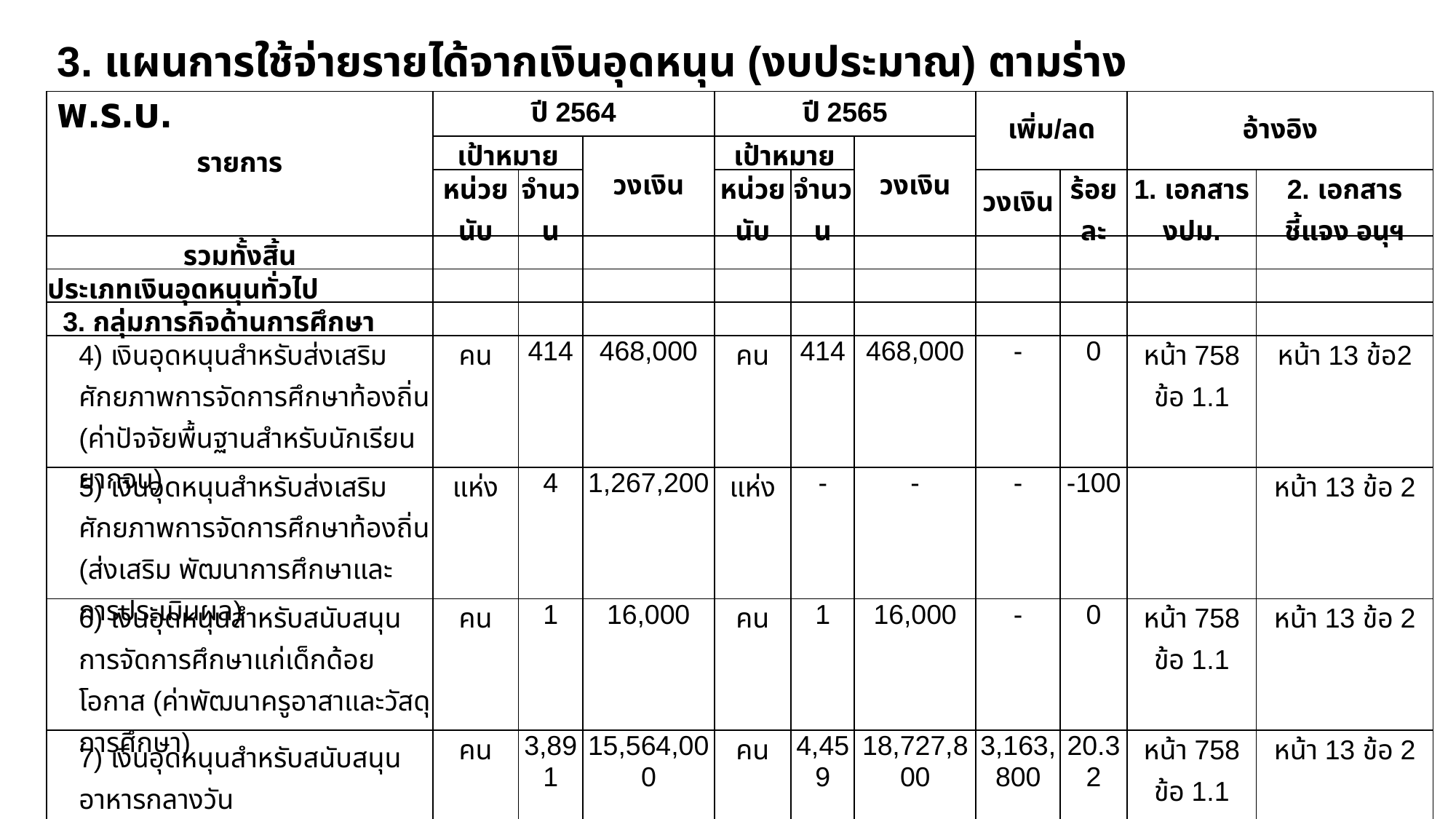

3. แผนการใช้จ่ายรายได้จากเงินอุดหนุน (งบประมาณ) ตามร่าง พ.ร.บ.
| รายการ | ปี 2564 |  |  | ปี 2565 |  |  | เพิ่ม/ลด |  | อ้างอิง |  |
| --- | --- | --- | --- | --- | --- | --- | --- | --- | --- | --- |
|  | เป้าหมาย |  | วงเงิน | เป้าหมาย |  | วงเงิน |  |  |  |  |
|  | หน่วยนับ | จำนวน |  | หน่วยนับ | จำนวน |  | วงเงิน | ร้อยละ | 1. เอกสาร งปม. | 2. เอกสารชี้แจง อนุฯ |
| รวมทั้งสิ้น |  |  |  |  |  |  |  |  |  |  |
| ประเภทเงินอุดหนุนทั่วไป |  |  |  |  |  |  |  |  |  |  |
| 3. กลุ่มภารกิจด้านการศึกษา |  |  |  |  |  |  |  |  |  |  |
| 4) เงินอุดหนุนสำหรับส่งเสริมศักยภาพการจัดการศึกษาท้องถิ่น (ค่าปัจจัยพื้นฐานสำหรับนักเรียนยากจน) | คน | 414 | 468,000 | คน | 414 | 468,000 | - | 0 | หน้า 758 ข้อ 1.1 | หน้า 13 ข้อ2 |
| 5) เงินอุดหนุนสำหรับส่งเสริมศักยภาพการจัดการศึกษาท้องถิ่น (ส่งเสริม พัฒนาการศึกษาและการประเมินผล) | แห่ง | 4 | 1,267,200 | แห่ง | - | - | - | -100 |  | หน้า 13 ข้อ 2 |
| 6) เงินอุดหนุนสำหรับสนับสนุนการจัดการศึกษาแก่เด็กด้อยโอกาส (ค่าพัฒนาครูอาสาและวัสดุการศึกษา) | คน | 1 | 16,000 | คน | 1 | 16,000 | - | 0 | หน้า 758 ข้อ 1.1 | หน้า 13 ข้อ 2 |
| 7) เงินอุดหนุนสำหรับสนับสนุนอาหารกลางวัน | คน | 3,891 | 15,564,000 | คน | 4,459 | 18,727,800 | 3,163,800 | 20.32 | หน้า 758 ข้อ 1.1 | หน้า 13 ข้อ 2 |
| 8) เงินอุดหนุนสำหรับการจัดการศึกษาตั้งแต่ระดับอนุบาลจนจบการศึกษาขั้นพื้นฐาน | คน | 10,555 | 8,795,000 | คน | 10,475 | 8,946,600 | 151,600 | 1.72 | หน้า 758 ข้อ 1.1 | หน้า 13 ข้อ 2 |
| 9) เงินอุดหนุนสำหรับสนับสนุนอาหารเสริม (นม) | คน | 3,891 | 7,456,000 | คน | 4,459 | 8,544,400 | 1,088,400 | 14.59 | หน้า 759 ข้อ 1.1 | หน้า 14 ข้อ 2 |